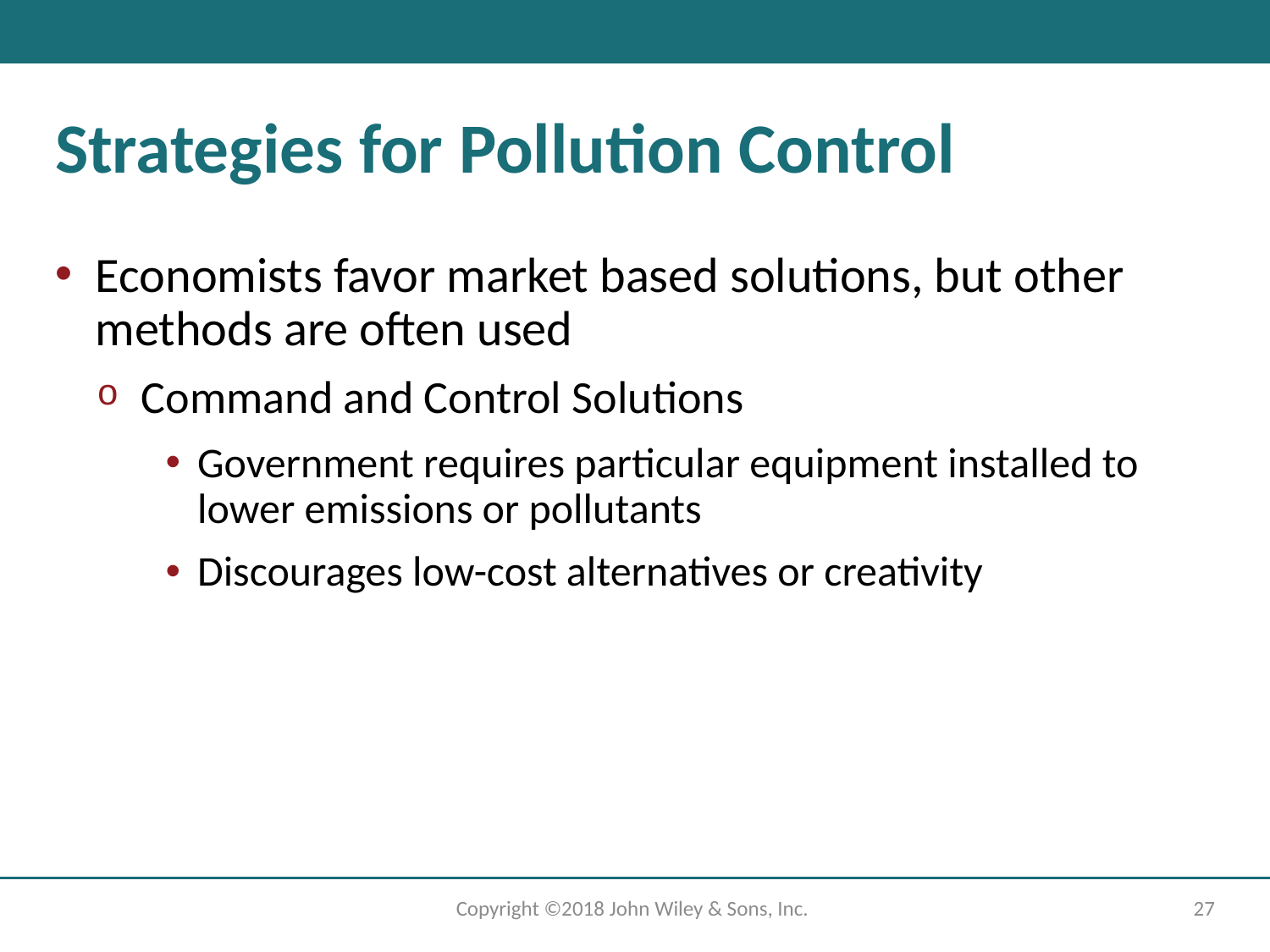

# Strategies for Pollution Control
Economists favor market based solutions, but other methods are often used
Command and Control Solutions
Government requires particular equipment installed to lower emissions or pollutants
Discourages low-cost alternatives or creativity
Copyright ©2018 John Wiley & Sons, Inc.
27